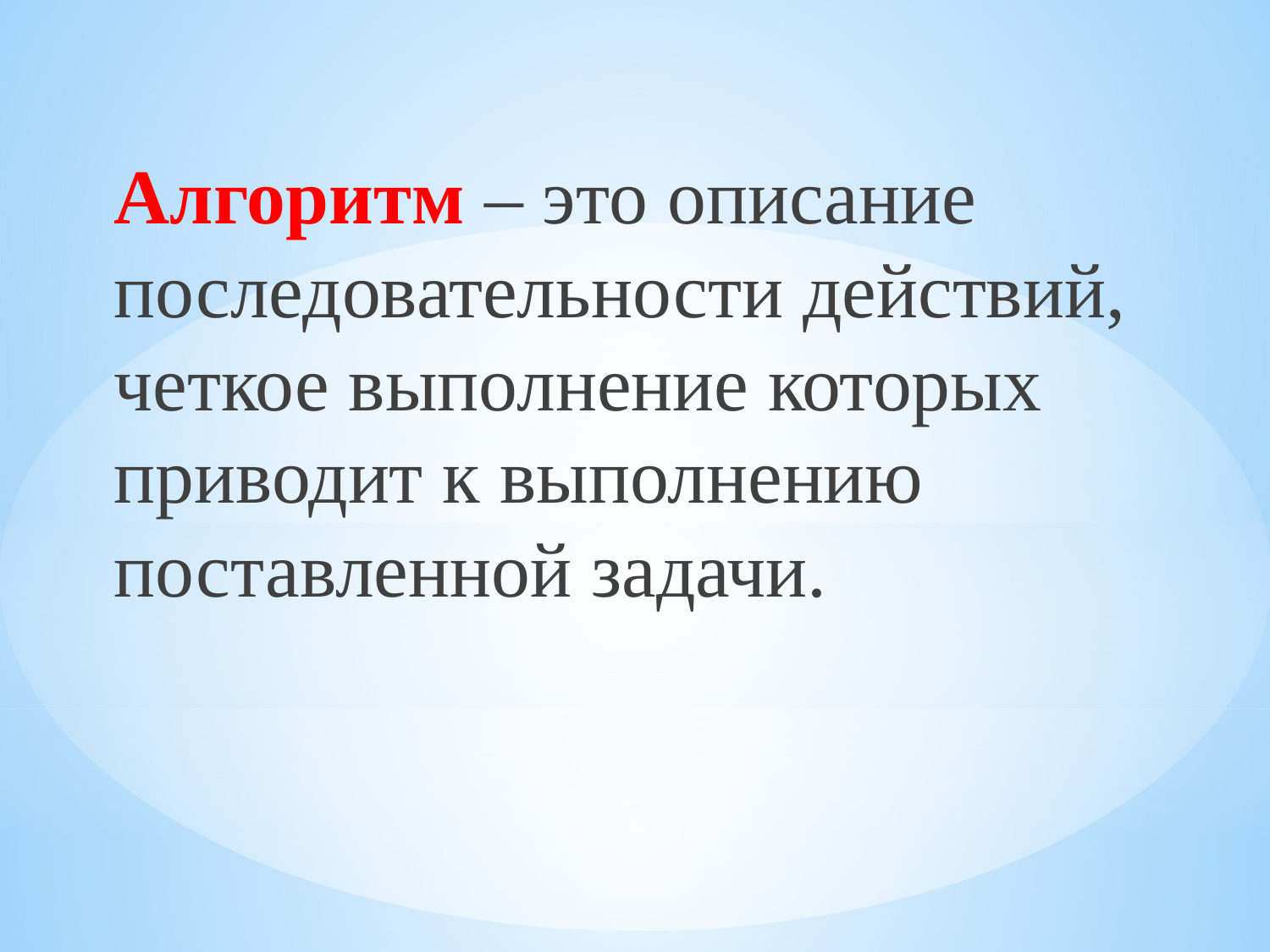

Алгоритм – это описание последовательности действий, четкое выполнение которых приводит к выполнению поставленной задачи.